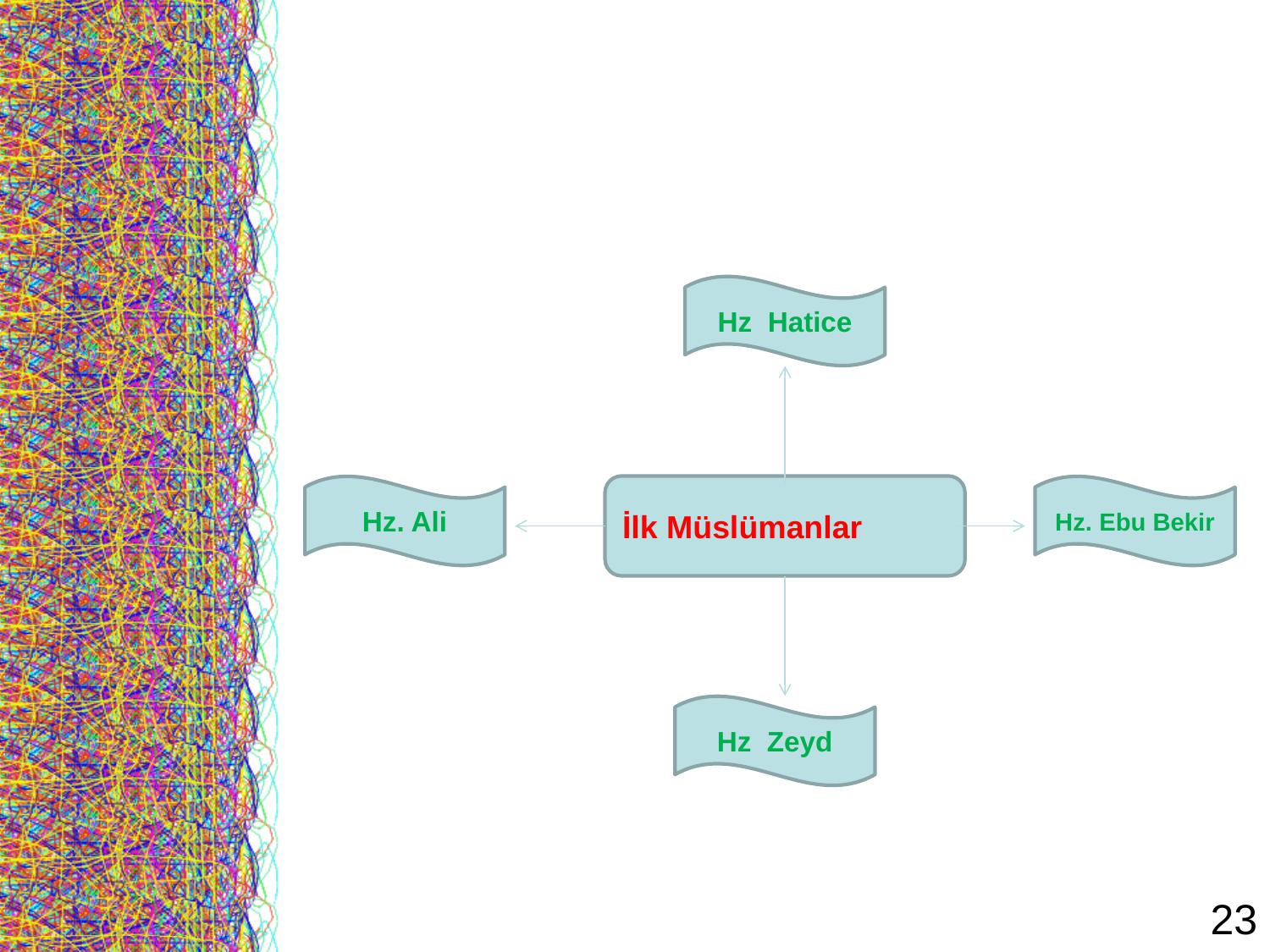

#
Hz  Hatice
Hz. Ali
İlk Müslümanlar
Hz. Ebu Bekir
Hz  Zeyd

23